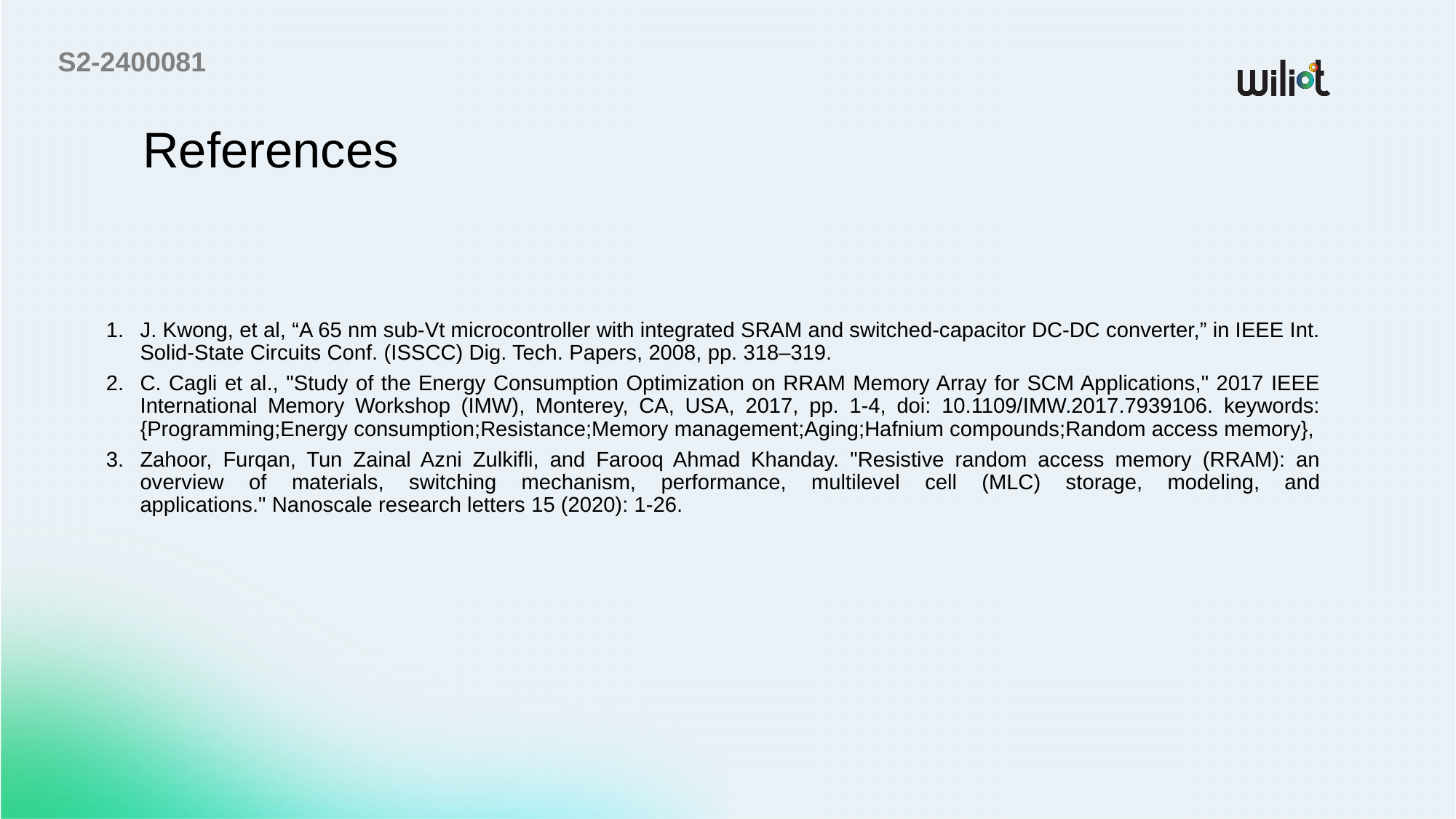

S2-2400081
# References
J. Kwong, et al, “A 65 nm sub-Vt microcontroller with integrated SRAM and switched-capacitor DC-DC converter,” in IEEE Int. Solid-State Circuits Conf. (ISSCC) Dig. Tech. Papers, 2008, pp. 318–319.
C. Cagli et al., "Study of the Energy Consumption Optimization on RRAM Memory Array for SCM Applications," 2017 IEEE International Memory Workshop (IMW), Monterey, CA, USA, 2017, pp. 1-4, doi: 10.1109/IMW.2017.7939106. keywords: {Programming;Energy consumption;Resistance;Memory management;Aging;Hafnium compounds;Random access memory},
Zahoor, Furqan, Tun Zainal Azni Zulkifli, and Farooq Ahmad Khanday. "Resistive random access memory (RRAM): an overview of materials, switching mechanism, performance, multilevel cell (MLC) storage, modeling, and applications." Nanoscale research letters 15 (2020): 1-26.